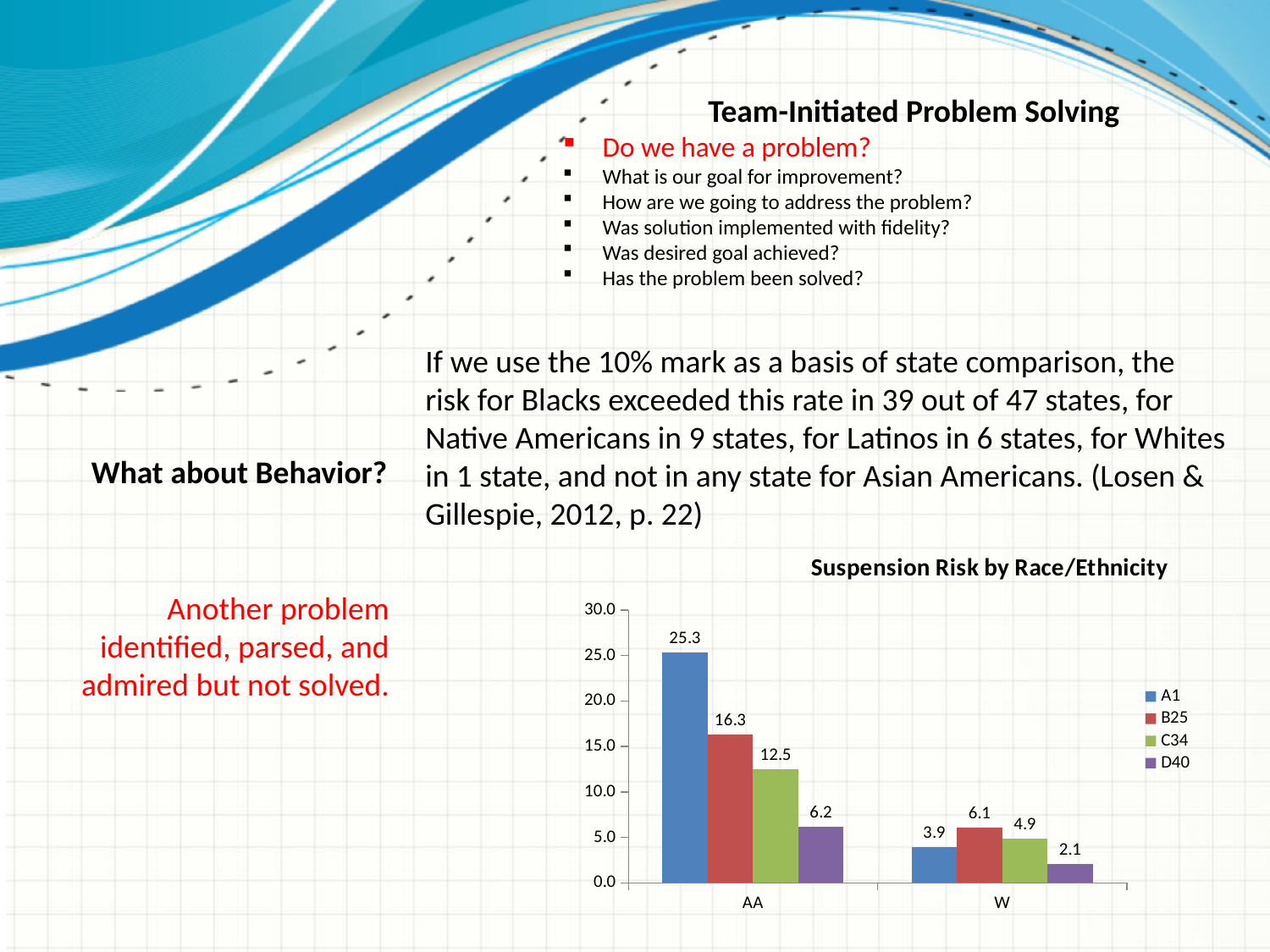

Team-Initiated Problem Solving
Do we have a problem?
What is our goal for improvement?
How are we going to address the problem?
Was solution implemented with fidelity?
Was desired goal achieved?
Has the problem been solved?
If we use the 10% mark as a basis of state comparison, the
risk for Blacks exceeded this rate in 39 out of 47 states, for Native Americans in 9 states, for Latinos in 6 states, for Whites in 1 state, and not in any state for Asian Americans. (Losen & Gillespie, 2012, p. 22)
What about Behavior?

### Chart: Suspension Risk by Race/Ethnicity

| Category | A1 | B25 | C34 | D40 |
|---|---|---|---|---|
| AA | 25.3 | 16.3 | 12.5 | 6.2 |
| W | 3.9 | 6.1 | 4.9 | 2.1 |
Another problem identified, parsed, and admired but not solved.